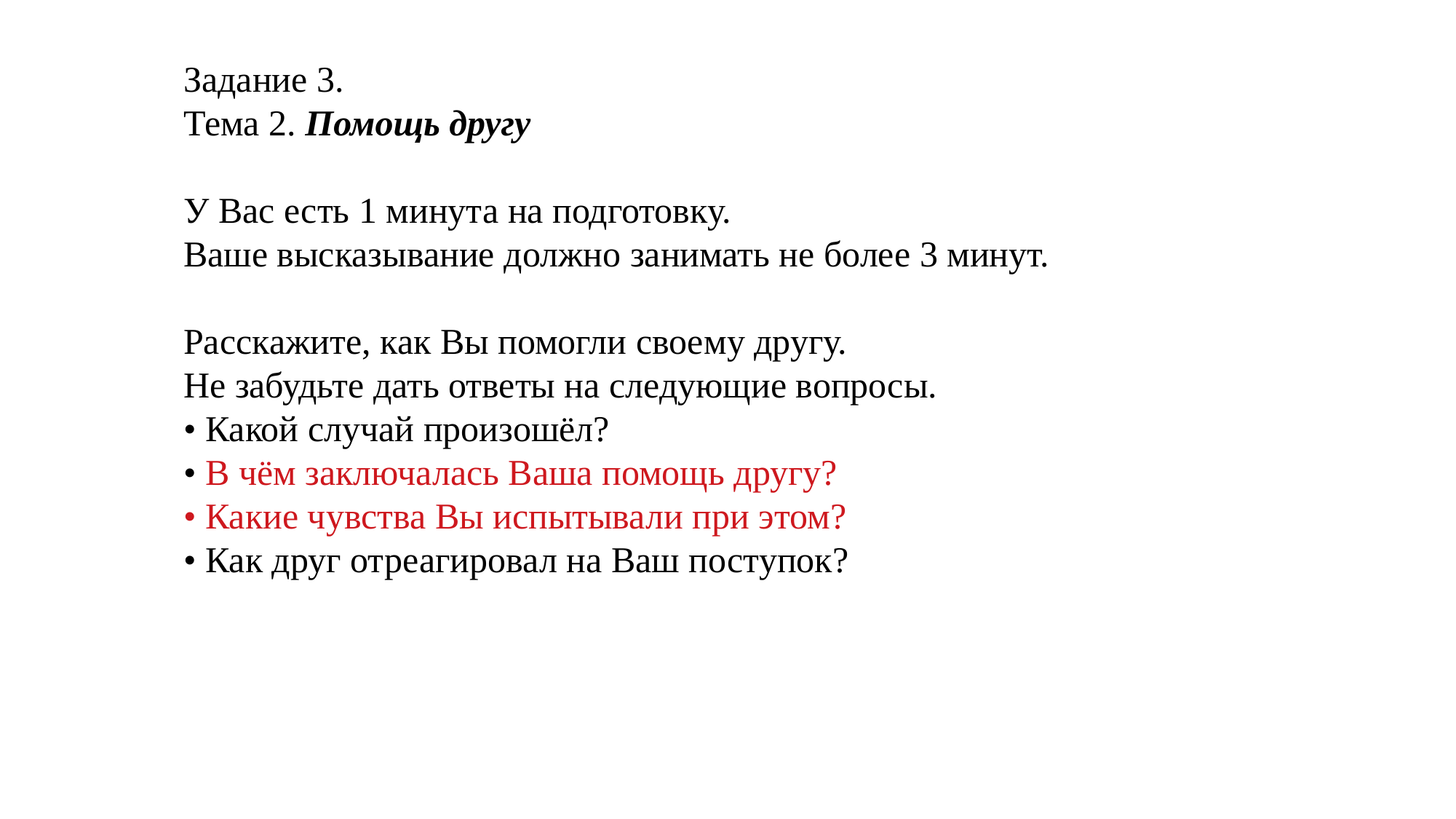

Задание 3.
Тема 2. Помощь другу

У Вас есть 1 минута на подготовку.
Ваше высказывание должно занимать не более 3 минут.

Расскажите, как Вы помогли своему другу.
Не забудьте дать ответы на следующие вопросы.
• Какой случай произошёл?
• В чём заключалась Ваша помощь другу?
• Какие чувства Вы испытывали при этом?
• Как друг отреагировал на Ваш поступок?